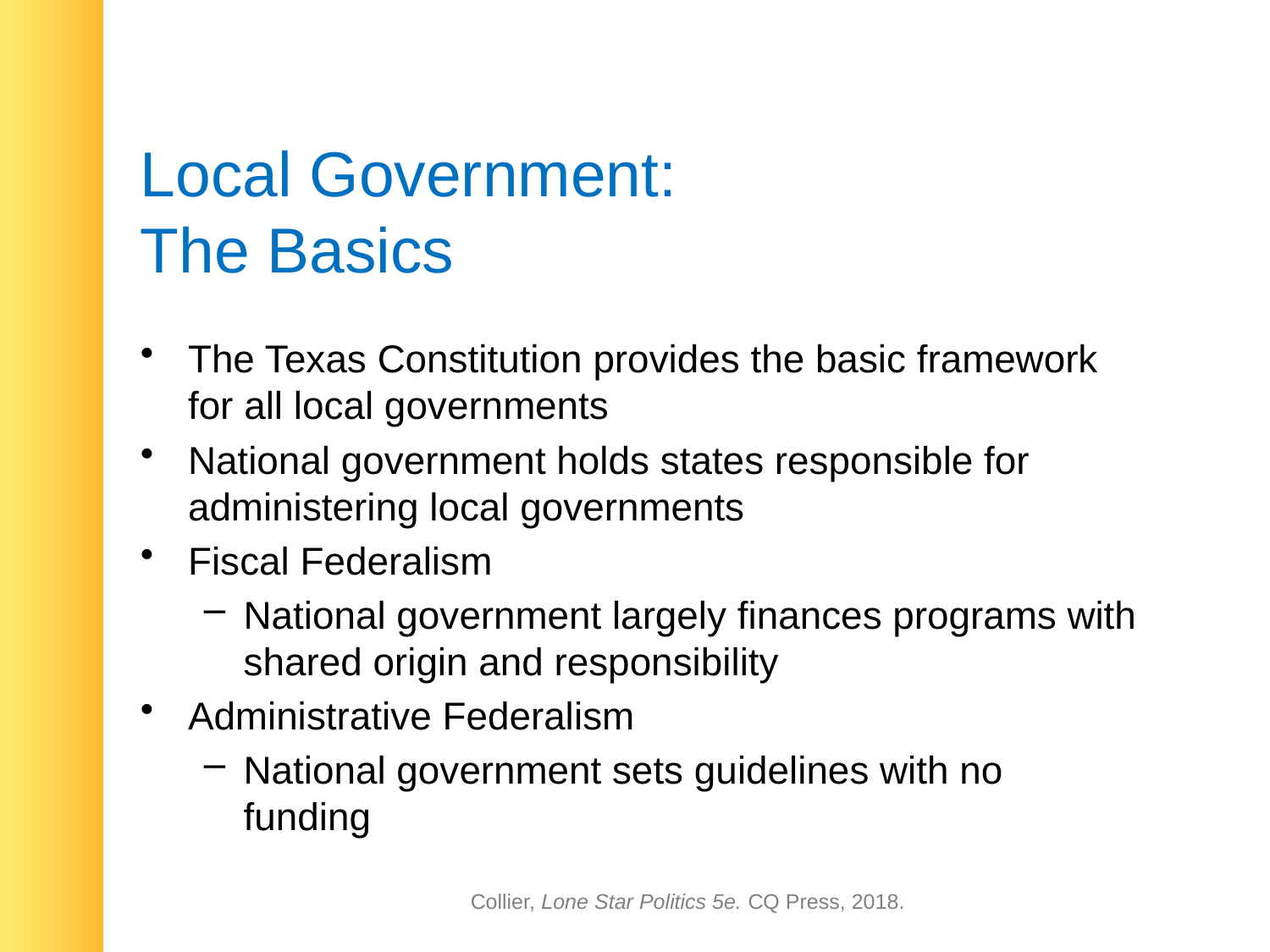

# Local Government: The Basics
The Texas Constitution provides the basic framework for all local governments
National government holds states responsible for administering local governments
Fiscal Federalism
National government largely finances programs with shared origin and responsibility
Administrative Federalism
National government sets guidelines with no funding

Collier, Lone Star Politics 5e. CQ Press, 2018.